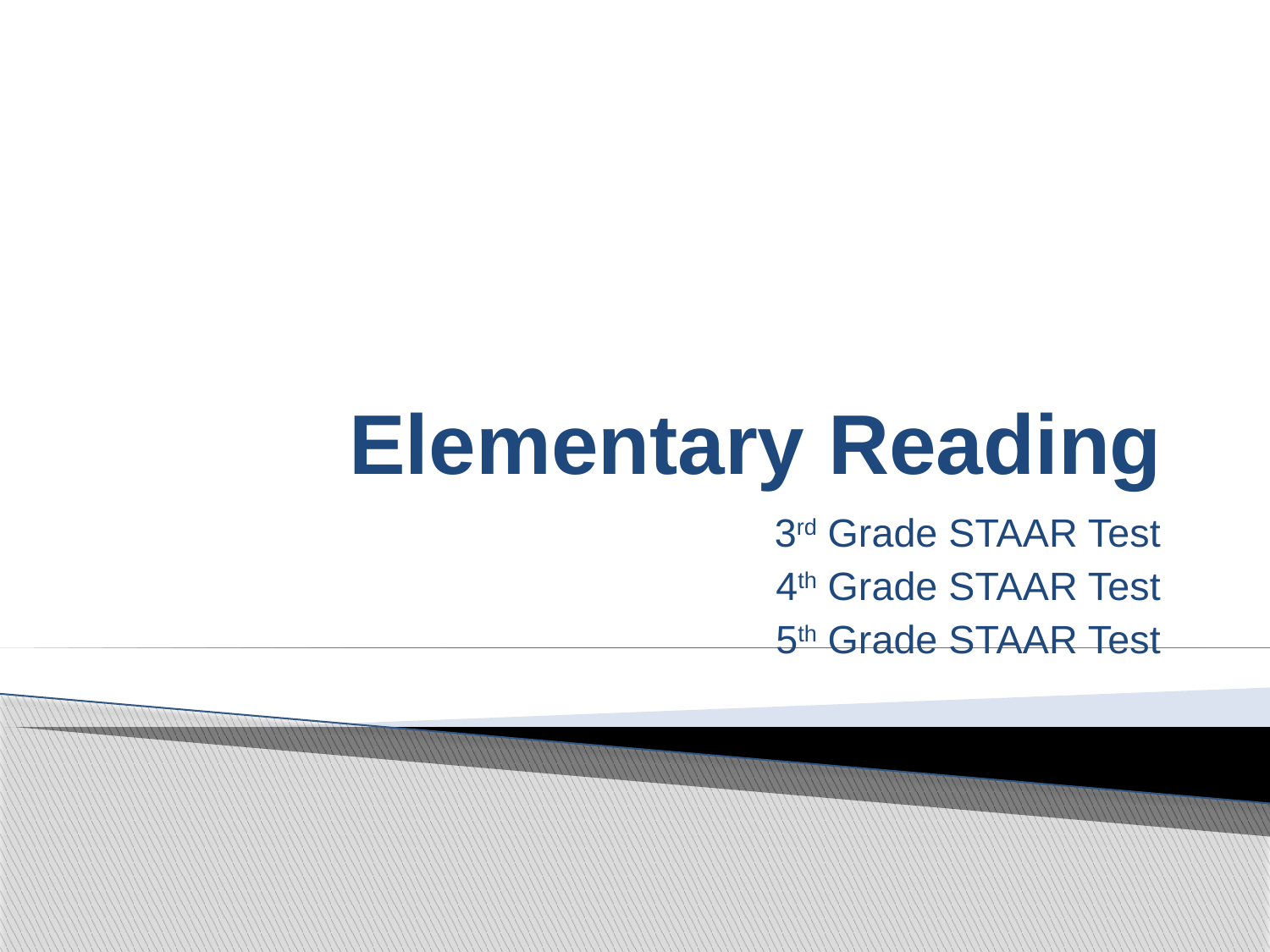

# Elementary Reading
3rd Grade STAAR Test
4th Grade STAAR Test
5th Grade STAAR Test